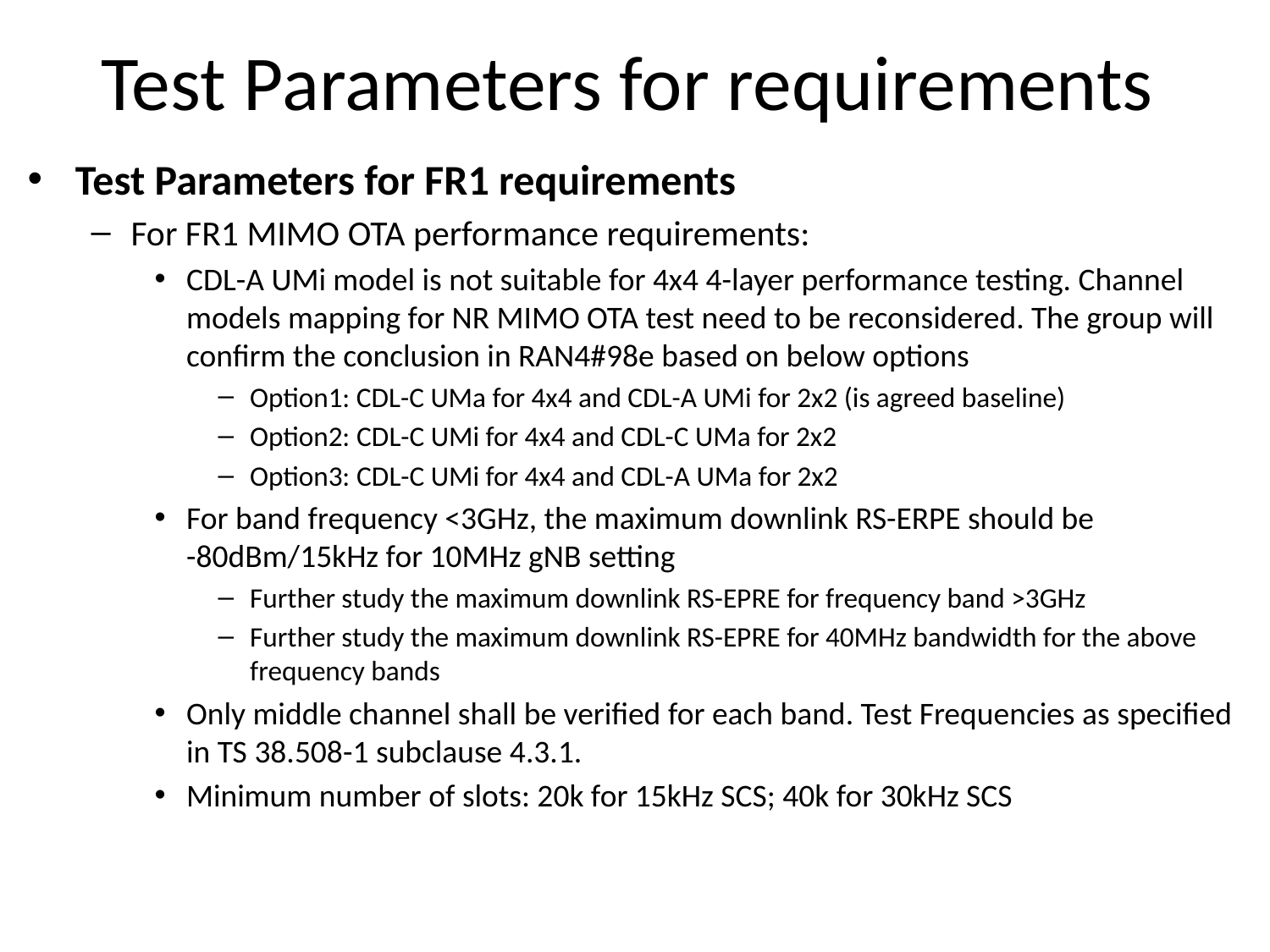

# Test Parameters for requirements
Test Parameters for FR1 requirements
For FR1 MIMO OTA performance requirements:
CDL-A UMi model is not suitable for 4x4 4-layer performance testing. Channel models mapping for NR MIMO OTA test need to be reconsidered. The group will confirm the conclusion in RAN4#98e based on below options
Option1: CDL-C UMa for 4x4 and CDL-A UMi for 2x2 (is agreed baseline)
Option2: CDL-C UMi for 4x4 and CDL-C UMa for 2x2
Option3: CDL-C UMi for 4x4 and CDL-A UMa for 2x2
For band frequency <3GHz, the maximum downlink RS-ERPE should be -80dBm/15kHz for 10MHz gNB setting
Further study the maximum downlink RS-EPRE for frequency band >3GHz
Further study the maximum downlink RS-EPRE for 40MHz bandwidth for the above frequency bands
Only middle channel shall be verified for each band. Test Frequencies as specified in TS 38.508-1 subclause 4.3.1.
Minimum number of slots: 20k for 15kHz SCS; 40k for 30kHz SCS